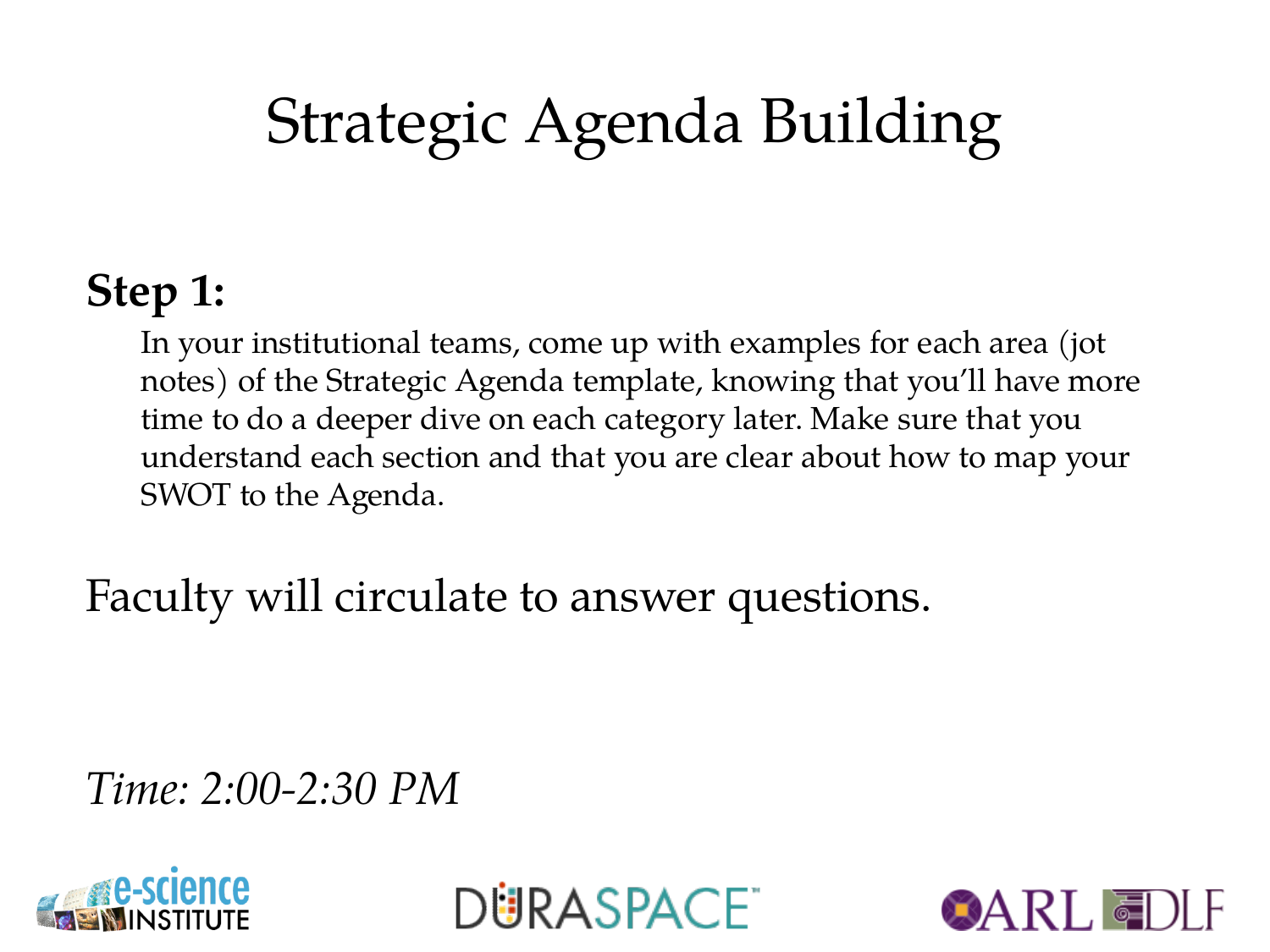

# Strategic Agenda Building
Step 1:
In your institutional teams, come up with examples for each area (jot notes) of the Strategic Agenda template, knowing that you’ll have more time to do a deeper dive on each category later. Make sure that you understand each section and that you are clear about how to map your SWOT to the Agenda.

Faculty will circulate to answer questions.

Time: 2:00-2:30 PM